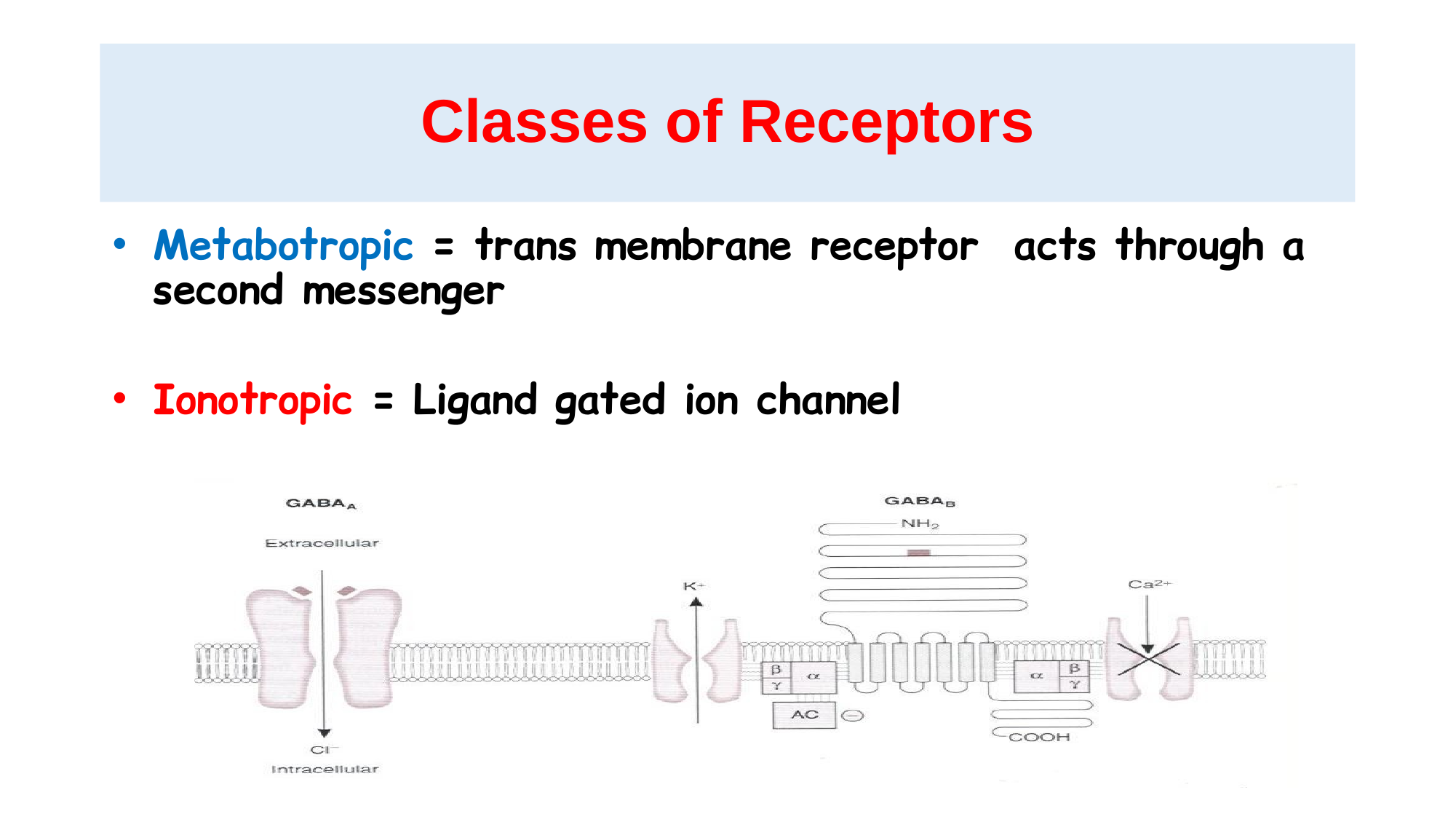

# Classes of Receptors
Metabotropic = trans membrane receptor  acts through a second messenger

Ionotropic = Ligand gated ion channel